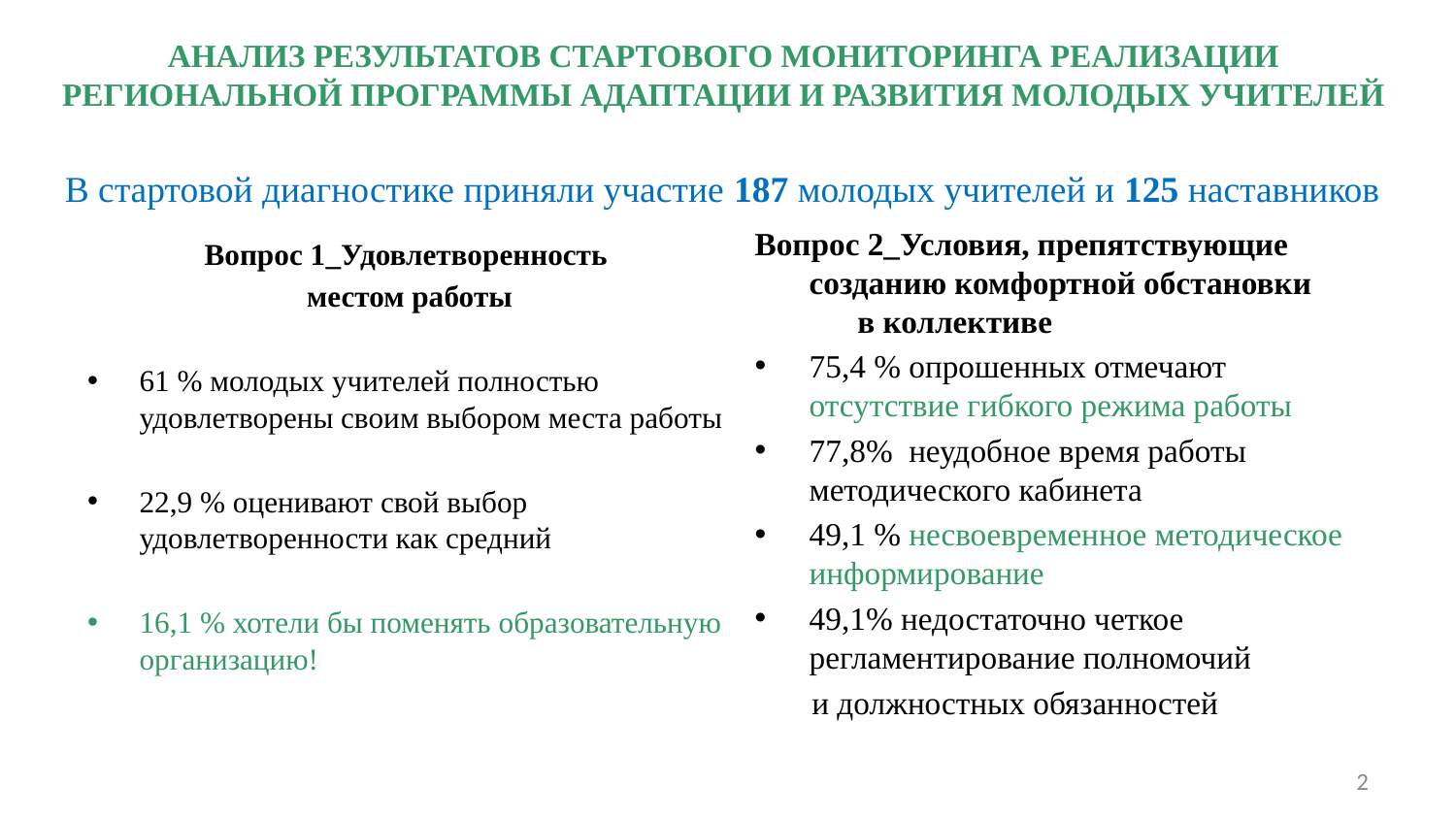

# АНАЛИЗ РЕЗУЛЬТАТОВ СТАРТОВОГО МОНИТОРИНГА РЕАЛИЗАЦИИ РЕГИОНАЛЬНОЙ ПРОГРАММЫ АДАПТАЦИИ И РАЗВИТИЯ МОЛОДЫХ УЧИТЕЛЕЙ
В стартовой диагностике приняли участие 187 молодых учителей и 125 наставников
Вопрос 2_Условия, препятствующие созданию комфортной обстановки              в коллективе
75,4 % опрошенных отмечают отсутствие гибкого режима работы
77,8%  неудобное время работы методического кабинета
49,1 % несвоевременное методическое информирование
49,1% недостаточно четкое регламентирование полномочий
и должностных обязанностей
Вопрос 1_Удовлетворенность
 местом работы

61 % молодых учителей полностью удовлетворены своим выбором места работы

22,9 % оценивают свой выбор удовлетворенности как средний

16,1 % хотели бы поменять образовательную организацию!

2